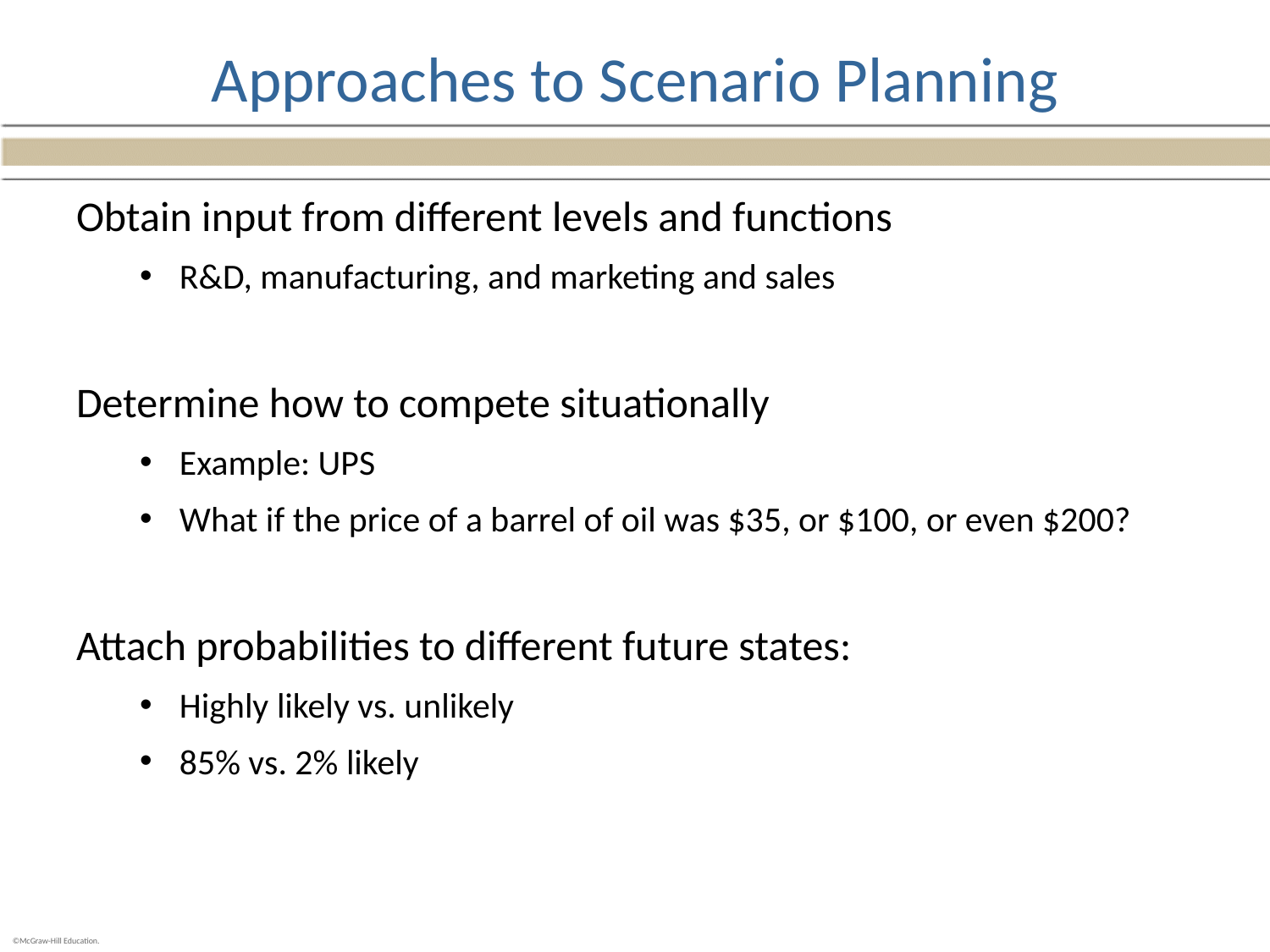

# Approaches to Scenario Planning
Obtain input from different levels and functions
R&D, manufacturing, and marketing and sales

Determine how to compete situationally
Example: UPS
What if the price of a barrel of oil was $35, or $100, or even $200?

Attach probabilities to different future states:
Highly likely vs. unlikely
85% vs. 2% likely